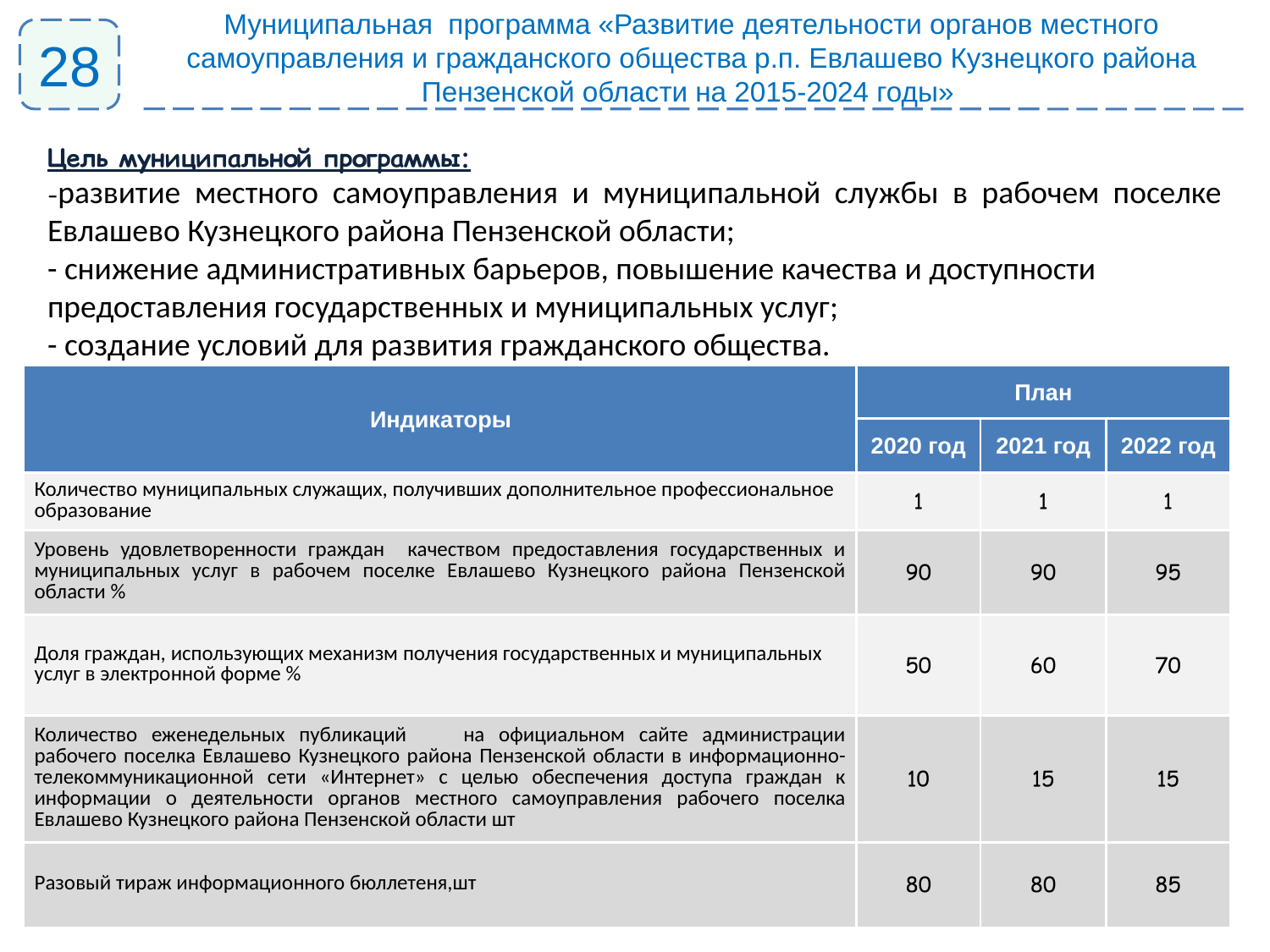

Муниципальная  программа «Развитие деятельности органов местного самоуправления и гражданского общества р.п. Евлашево Кузнецкого района Пензенской области на 2015-2024 годы»
28
Цель муниципальной программы:
-развитие местного самоуправления и муниципальной службы в рабочем поселке Евлашево Кузнецкого района Пензенской области;
- снижение административных барьеров, повышение качества и доступности предоставления государственных и муниципальных услуг;
- создание условий для развития гражданского общества.

| Индикаторы | План |  |  |
| --- | --- | --- | --- |
|  | 2020 год | 2021 год | 2022 год |
| Количество муниципальных служащих, получивших дополнительное профессиональное образование | 1 | 1 | 1 |
| Уровень удовлетворенности граждан качеством предоставления государственных и муниципальных услуг в рабочем поселке Евлашево Кузнецкого района Пензенской области % | 90 | 90 | 95 |
| Доля граждан, использующих механизм получения государственных и муниципальных услуг в электронной форме % | 50 | 60 | 70 |
| Количество еженедельных публикаций на официальном сайте администрации рабочего поселка Евлашево Кузнецкого района Пензенской области в информационно-телекоммуникационной сети «Интернет» с целью обеспечения доступа граждан к информации о деятельности органов местного самоуправления рабочего поселка Евлашево Кузнецкого района Пензенской области шт | 10 | 15 | 15 |
| Разовый тираж информационного бюллетеня,шт | 80 | 80 | 85 |